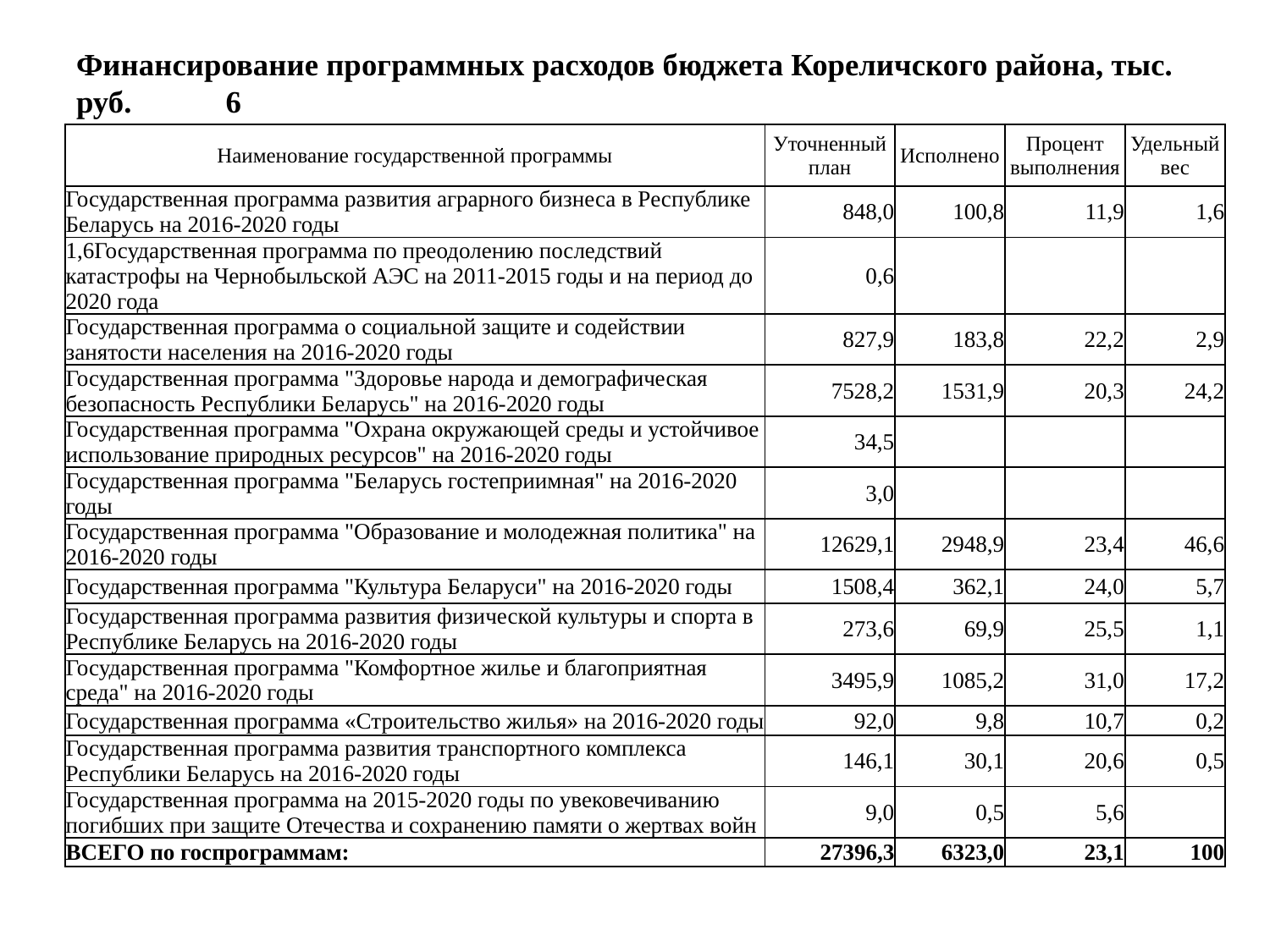

# Финансирование программных расходов бюджета Кореличского района, тыс. руб.            6
| Наименование государственной программы | Уточненный план | Исполнено | Процент выполнения | Удельный вес |
| --- | --- | --- | --- | --- |
| Государственная программа развития аграрного бизнеса в Республике Беларусь на 2016-2020 годы | 848,0 | 100,8 | 11,9 | 1,6 |
| 1,6Государственная программа по преодолению последствий катастрофы на Чернобыльской АЭС на 2011-2015 годы и на период до 2020 года | 0,6 |  |  |  |
| Государственная программа о социальной защите и содействии занятости населения на 2016-2020 годы | 827,9 | 183,8 | 22,2 | 2,9 |
| Государственная программа "Здоровье народа и демографическая безопасность Республики Беларусь" на 2016-2020 годы | 7528,2 | 1531,9 | 20,3 | 24,2 |
| Государственная программа "Охрана окружающей среды и устойчивое использование природных ресурсов" на 2016-2020 годы | 34,5 |  |  |  |
| Государственная программа "Беларусь гостеприимная" на 2016-2020 годы | 3,0 |  |  |  |
| Государственная программа "Образование и молодежная политика" на 2016-2020 годы | 12629,1 | 2948,9 | 23,4 | 46,6 |
| Государственная программа "Культура Беларуси" на 2016-2020 годы | 1508,4 | 362,1 | 24,0 | 5,7 |
| Государственная программа развития физической культуры и спорта в Республике Беларусь на 2016-2020 годы | 273,6 | 69,9 | 25,5 | 1,1 |
| Государственная программа "Комфортное жилье и благоприятная среда" на 2016-2020 годы | 3495,9 | 1085,2 | 31,0 | 17,2 |
| Государственная программа «Строительство жилья» на 2016-2020 годы | 92,0 | 9,8 | 10,7 | 0,2 |
| Государственная программа развития транспортного комплекса Республики Беларусь на 2016-2020 годы | 146,1 | 30,1 | 20,6 | 0,5 |
| Государственная программа на 2015-2020 годы по увековечиванию погибших при защите Отечества и сохранению памяти о жертвах войн | 9,0 | 0,5 | 5,6 |  |
| ВСЕГО по госпрограммам: | 27396,3 | 6323,0 | 23,1 | 100 |